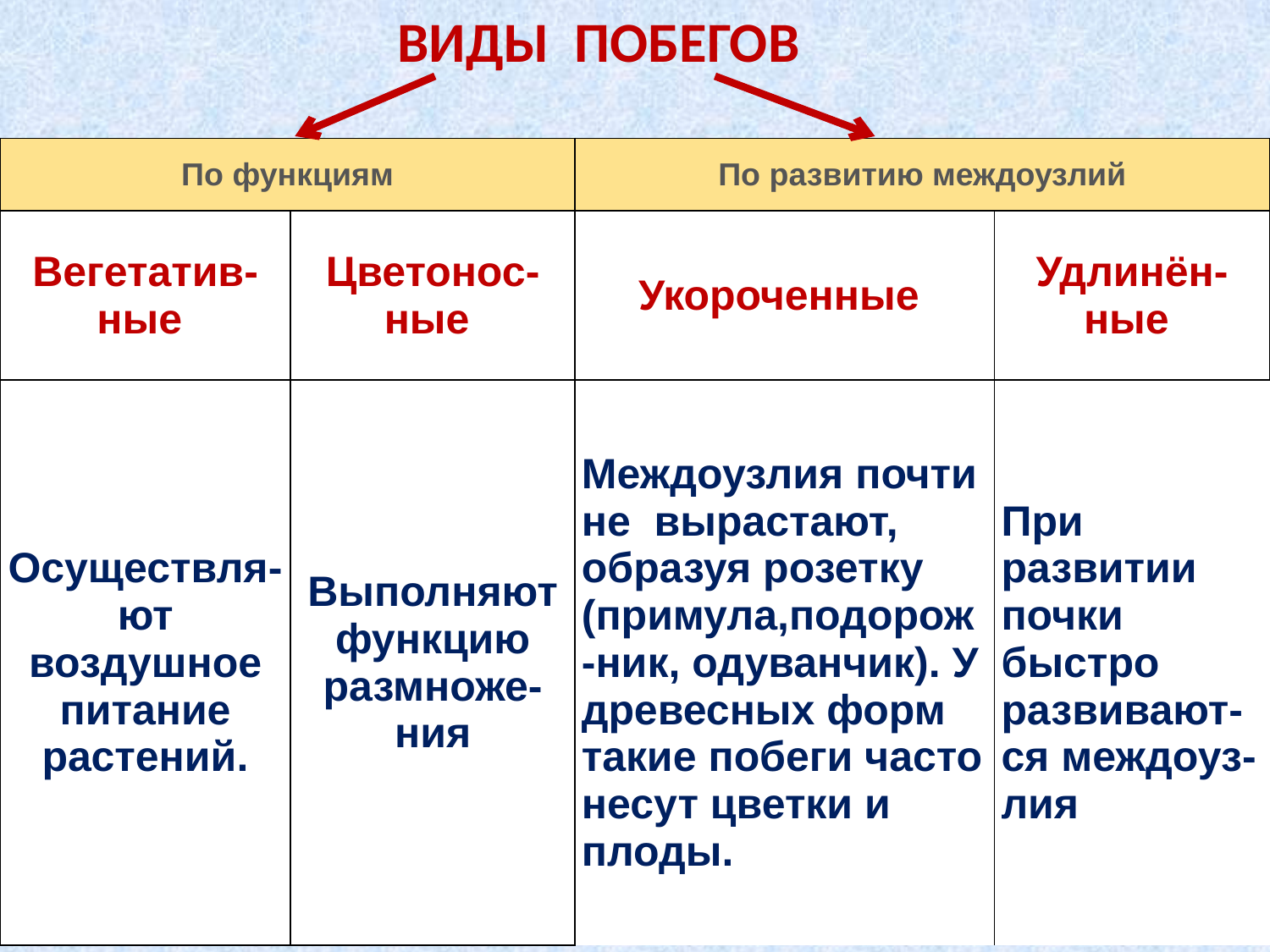

ВИДЫ  ПОБЕГОВ
| По функциям |  | По развитию междоузлий |  |
| --- | --- | --- | --- |
| Вегетатив- ные | Цветонос- ные | Укороченные | Удлинён-ные |
| Осуществля-ют воздушное питание растений. | Выполняют функцию размноже- ния | Междоузлия почти не вырастают, образуя розетку (примула,подорож-ник, одуванчик). У древесных форм такие побеги часто несут цветки и плоды. | При развитии почки быстро развивают-ся междоуз-лия |